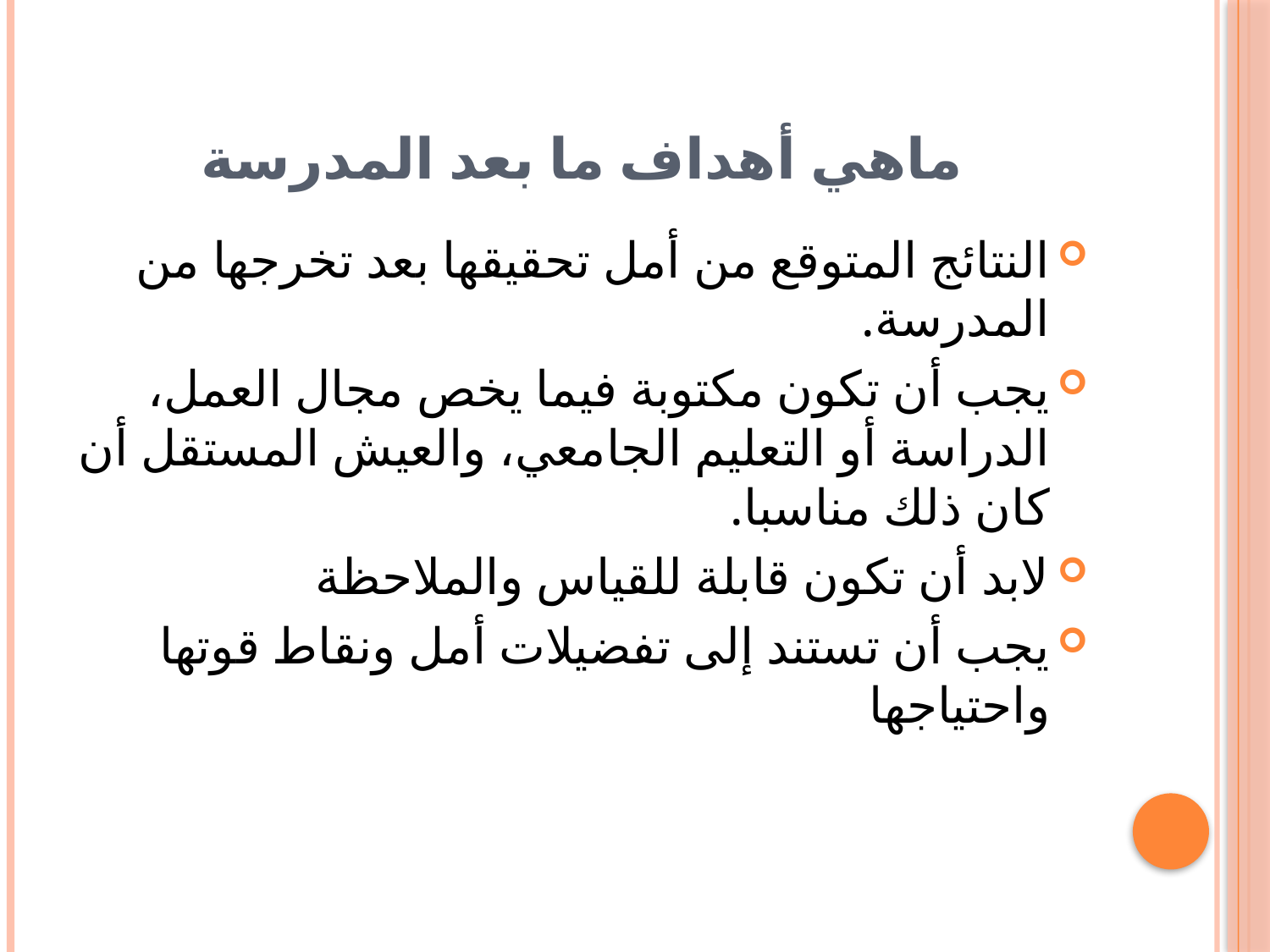

# ماهي أهداف ما بعد المدرسة
النتائج المتوقع من أمل تحقيقها بعد تخرجها من المدرسة.
يجب أن تكون مكتوبة فيما يخص مجال العمل، الدراسة أو التعليم الجامعي، والعيش المستقل أن كان ذلك مناسبا.
لابد أن تكون قابلة للقياس والملاحظة
يجب أن تستند إلى تفضيلات أمل ونقاط قوتها واحتياجها